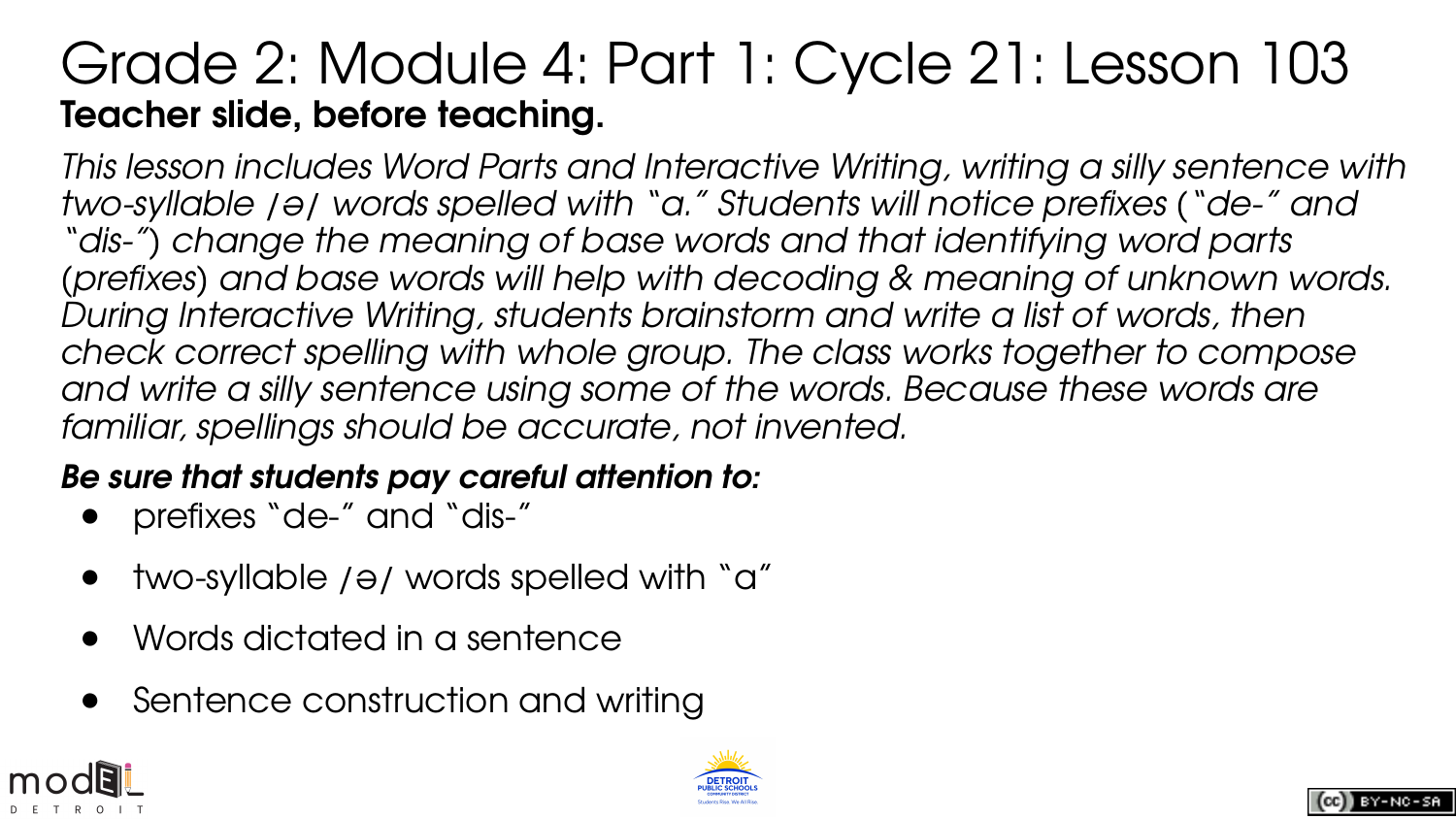

# Grade 2: Module 4: Part 1: Cycle 21: Lesson 103
Teacher slide, before teaching.
This lesson includes Word Parts and Interactive Writing, writing a silly sentence with two-syllable /ə/ words spelled with “a.” Students will notice prefixes (“de-” and “dis-”) change the meaning of base words and that identifying word parts (prefixes) and base words will help with decoding & meaning of unknown words. During Interactive Writing, students brainstorm and write a list of words, then check correct spelling with whole group. The class works together to compose and write a silly sentence using some of the words. Because these words are familiar, spellings should be accurate, not invented.
Be sure that students pay careful attention to:
prefixes “de-” and “dis-”
two-syllable /ə/ words spelled with “a”
Words dictated in a sentence
Sentence construction and writing